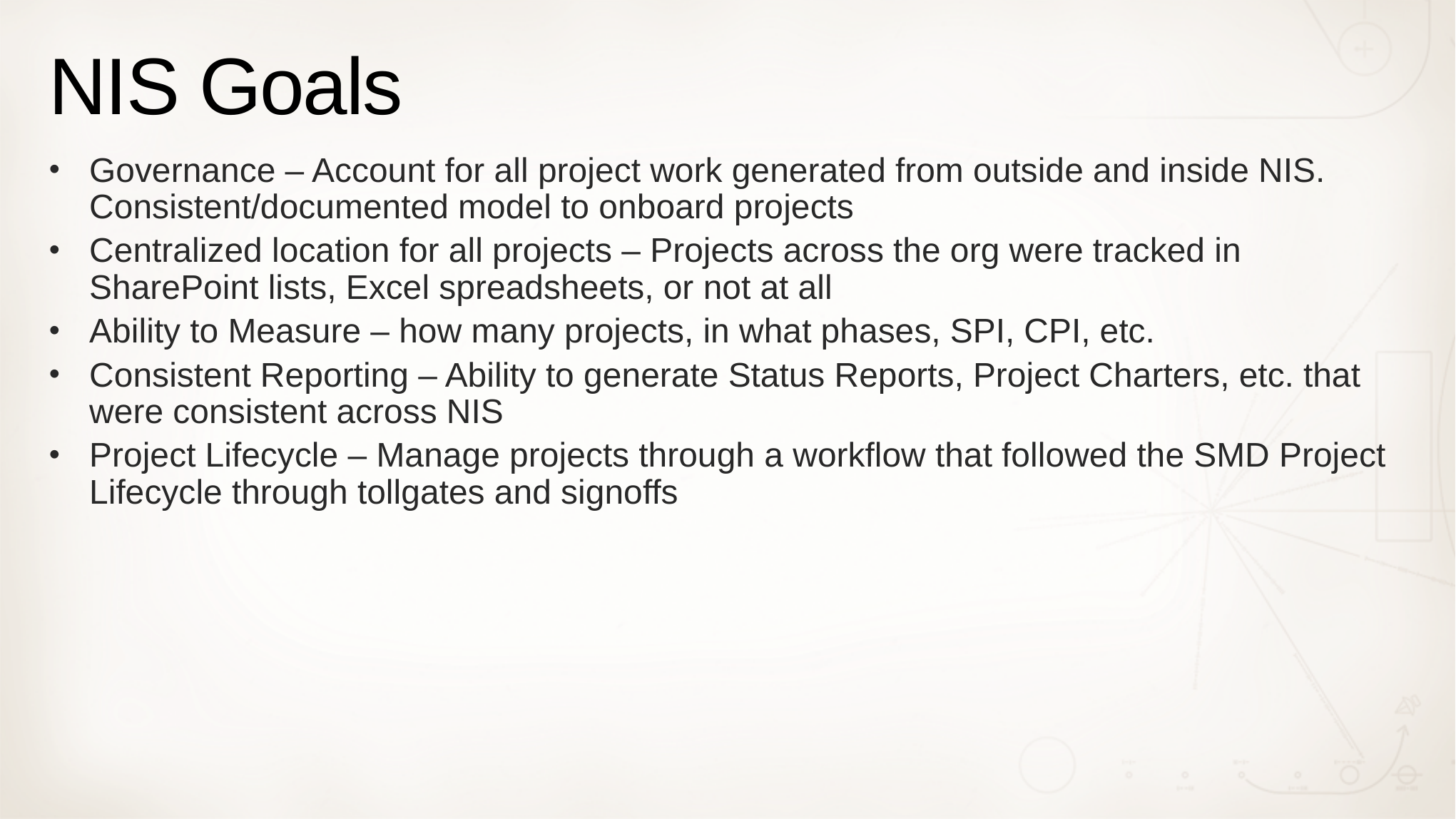

# NIS Goals
Governance – Account for all project work generated from outside and inside NIS.  Consistent/documented model to onboard projects
Centralized location for all projects – Projects across the org were tracked in SharePoint lists, Excel spreadsheets, or not at all
Ability to Measure – how many projects, in what phases, SPI, CPI, etc.
Consistent Reporting – Ability to generate Status Reports, Project Charters, etc. that were consistent across NIS
Project Lifecycle – Manage projects through a workflow that followed the SMD Project Lifecycle through tollgates and signoffs